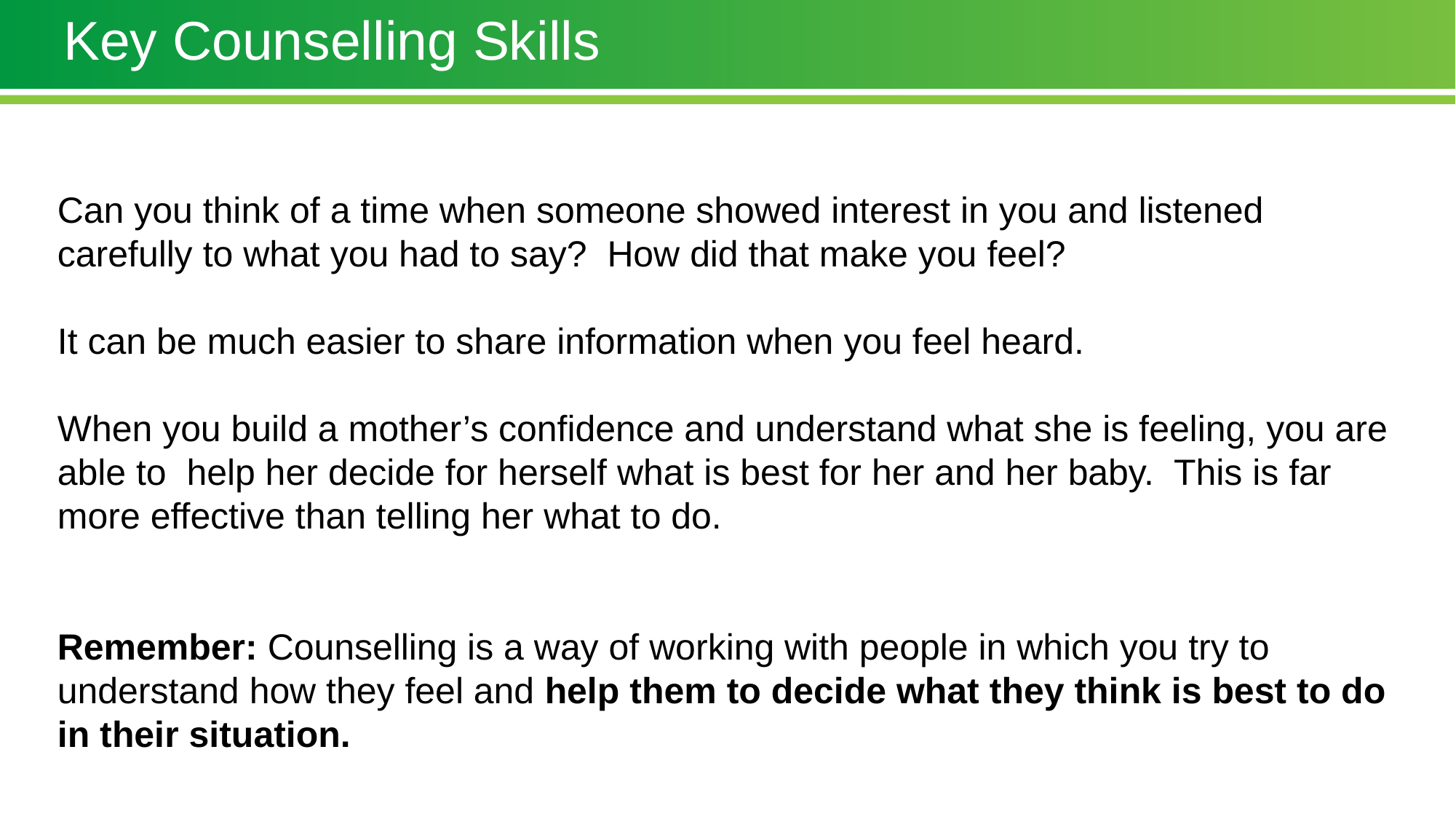

# Key Counselling Skills
Can you think of a time when someone showed interest in you and listened carefully to what you had to say?  How did that make you feel?

It can be much easier to share information when you feel heard.

When you build a mother’s confidence and understand what she is feeling, you are able to  help her decide for herself what is best for her and her baby.  This is far more effective than telling her what to do.

Remember: Counselling is a way of working with people in which you try to understand how they feel and help them to decide what they think is best to do in their situation.